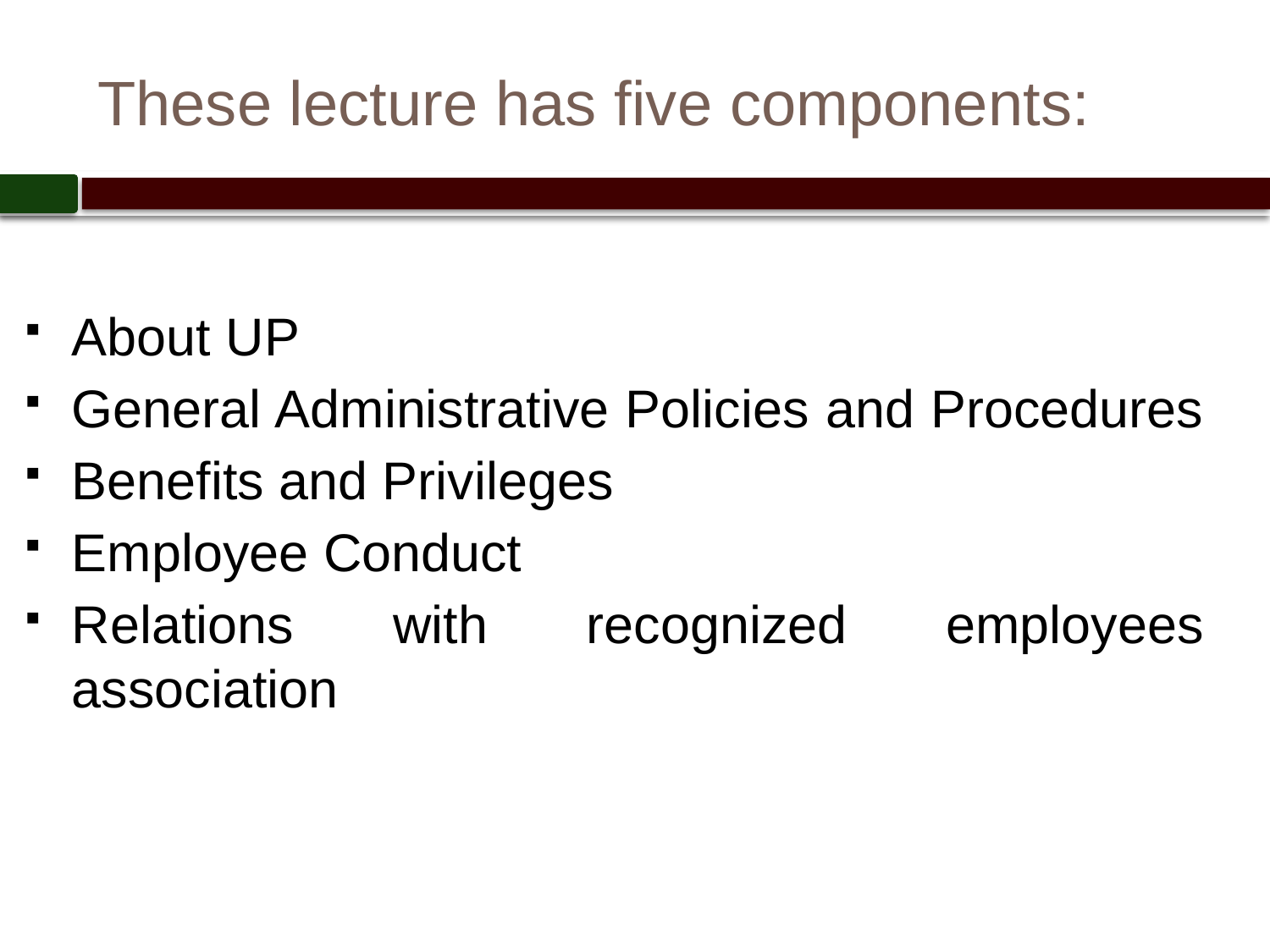

# These lecture has five components:
About UP
General Administrative Policies and Procedures
Benefits and Privileges
Employee Conduct
Relations with recognized employees association